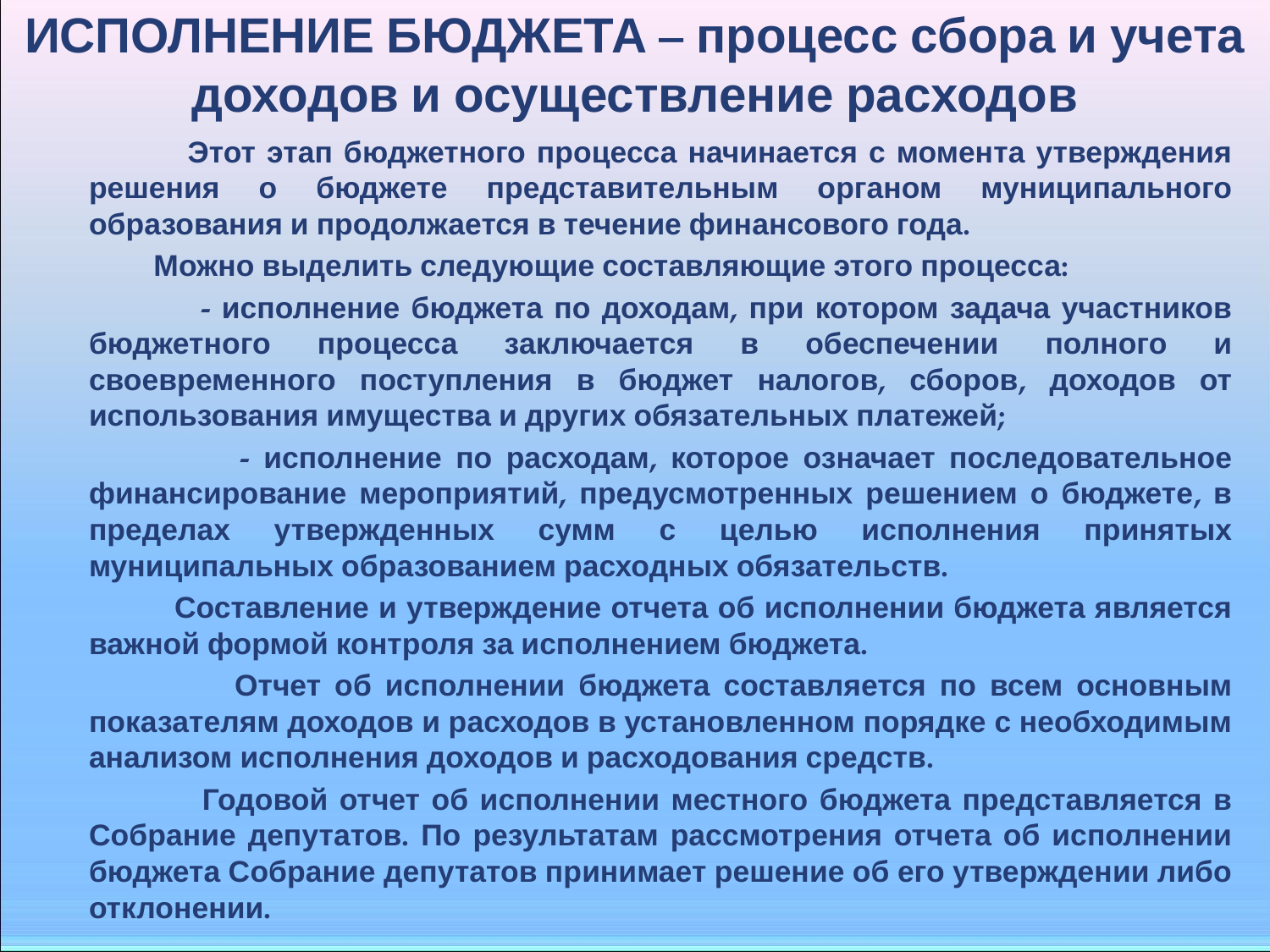

# ИСПОЛНЕНИЕ БЮДЖЕТА – процесс сбора и учета доходов и осуществление расходов
               Этот этап бюджетного процесса начинается с момента утверждения решения о бюджете представительным органом муниципального образования и продолжается в течение финансового года.
                Можно выделить следующие составляющие этого процесса:
               - исполнение бюджета по доходам, при котором задача участников бюджетного процесса заключается в обеспечении полного и своевременного поступления в бюджет налогов, сборов, доходов от использования имущества и других обязательных платежей;
               - исполнение по расходам, которое означает последовательное финансирование мероприятий, предусмотренных решением о бюджете, в пределах утвержденных сумм с целью исполнения принятых муниципальных образованием расходных обязательств.
               Составление и утверждение отчета об исполнении бюджета является важной формой контроля за исполнением бюджета.
               Отчет об исполнении бюджета составляется по всем основным показателям доходов и расходов в установленном порядке с необходимым анализом исполнения доходов и расходования средств.
               Годовой отчет об исполнении местного бюджета представляется в Собрание депутатов. По результатам рассмотрения отчета об исполнении бюджета Собрание депутатов принимает решение об его утверждении либо отклонении.